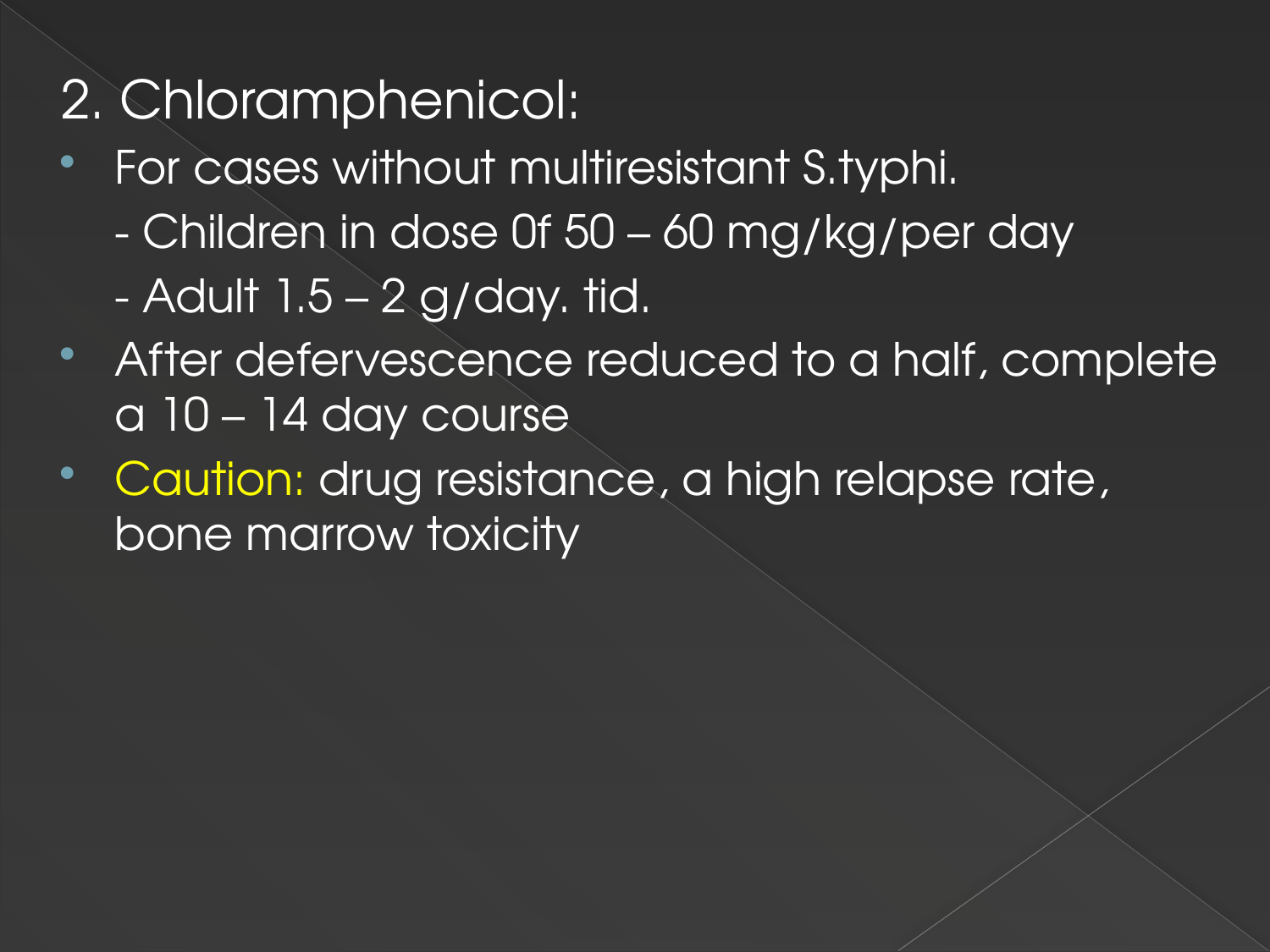

2. Chloramphenicol:
For cases without multiresistant S.typhi.
	- Children in dose 0f 50 – 60 mg/kg/per day
	- Adult 1.5 – 2 g/day. tid.
After defervescence reduced to a half, complete a 10 – 14 day course
Caution: drug resistance, a high relapse rate, bone marrow toxicity